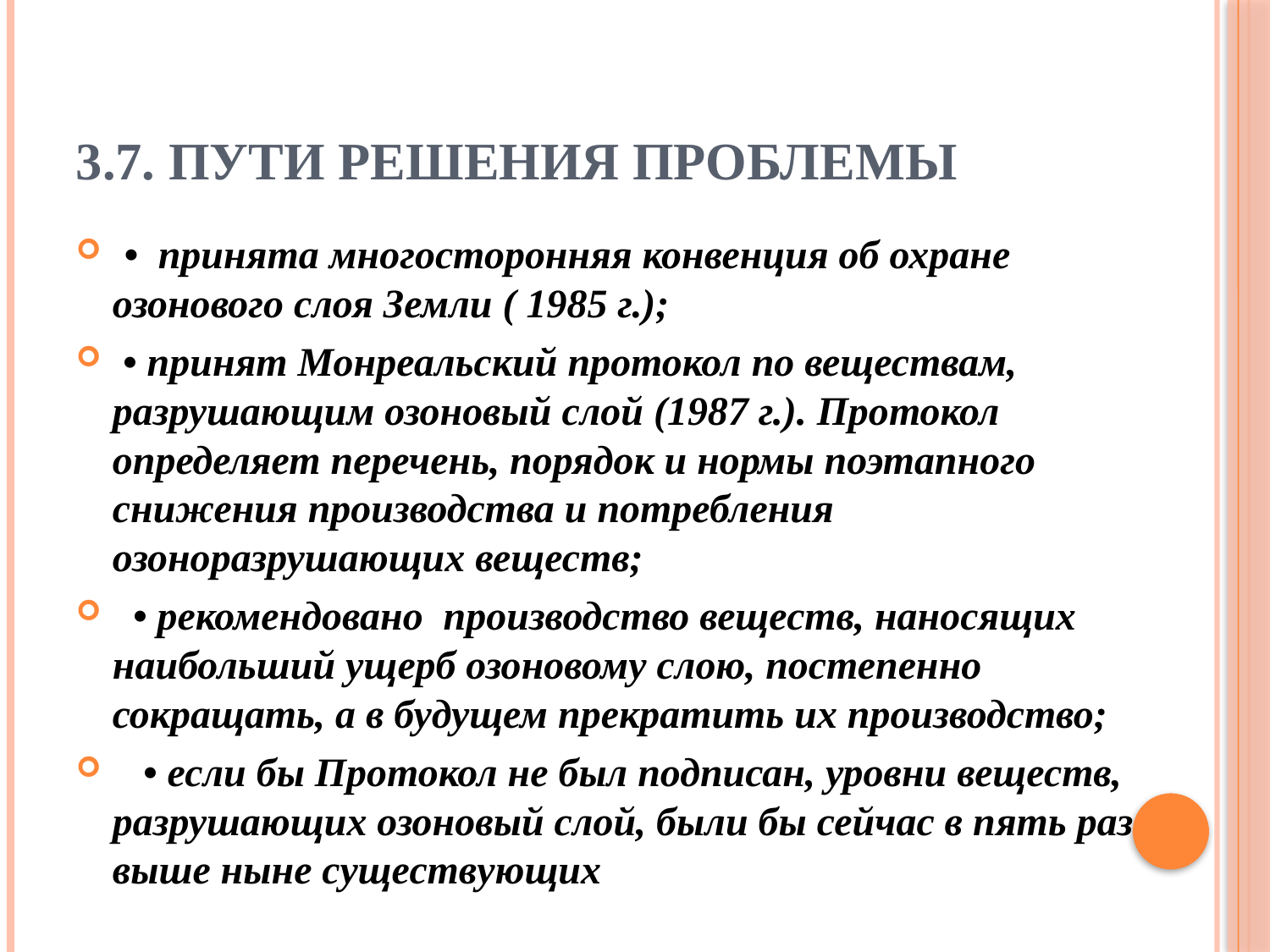

# 3.7. Пути решения проблемы
 •  принята многосторонняя конвенция об охране озонового слоя Земли ( 1985 г.);
 • принят Монреальский протокол по веществам, разрушающим озоновый слой (1987 г.). Протокол определяет перечень, порядок и нормы поэтапного снижения производства и потребления озоноразрушающих веществ;
  • рекомендовано  производство веществ, наносящих наибольший ущерб озоновому слою, постепенно сокращать, а в будущем прекратить их производство;
   • если бы Протокол не был подписан, уровни веществ, разрушающих озоновый слой, были бы сейчас в пять раз выше ныне существующих